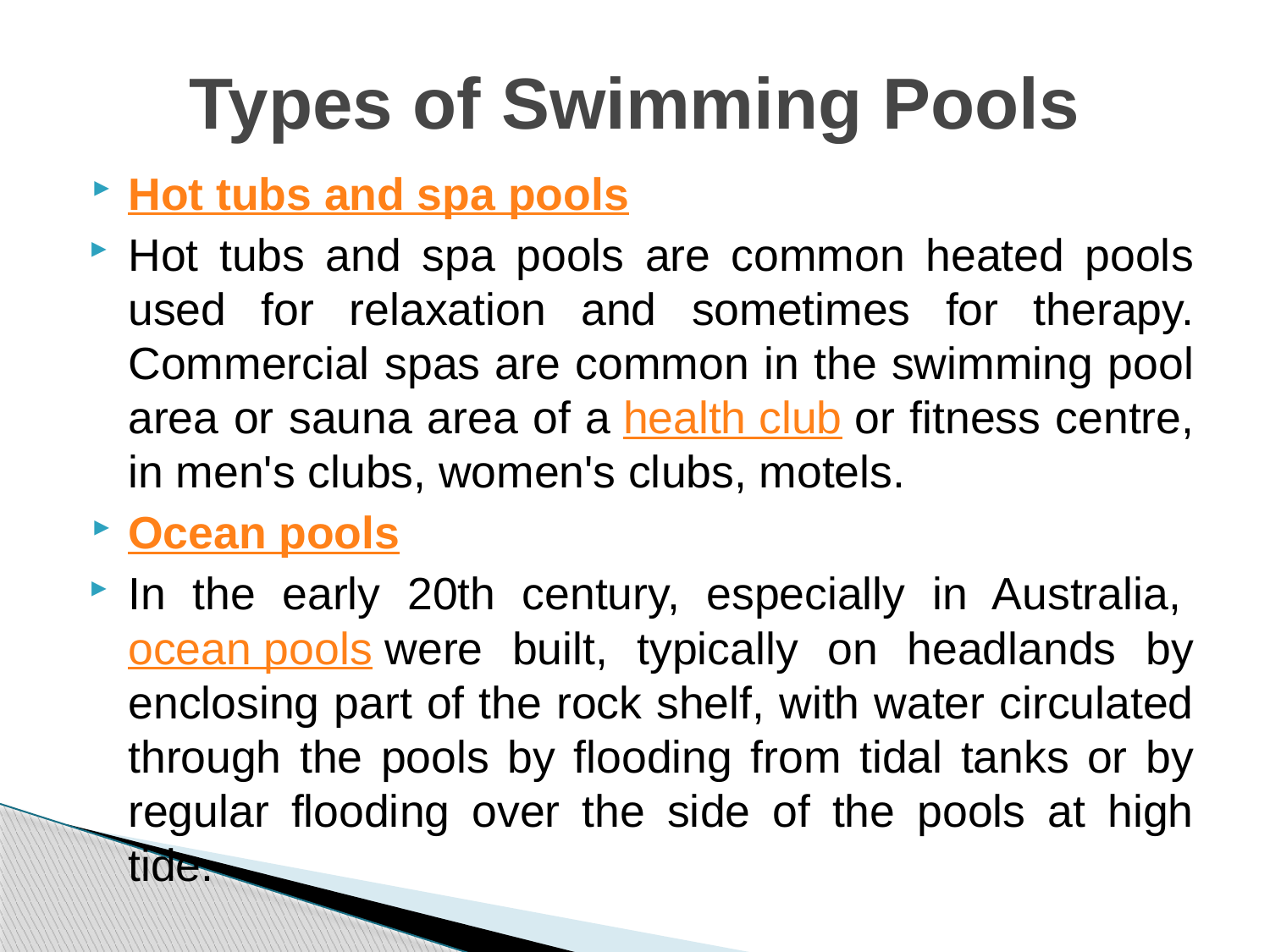

# Types of Swimming Pools
Hot tubs and spa pools
Hot tubs and spa pools are common heated pools used for relaxation and sometimes for therapy. Commercial spas are common in the swimming pool area or sauna area of a health club or fitness centre, in men's clubs, women's clubs, motels.
Ocean pools
In the early 20th century, especially in Australia, ocean pools were built, typically on headlands by enclosing part of the rock shelf, with water circulated through the pools by flooding from tidal tanks or by regular flooding over the side of the pools at high tide.